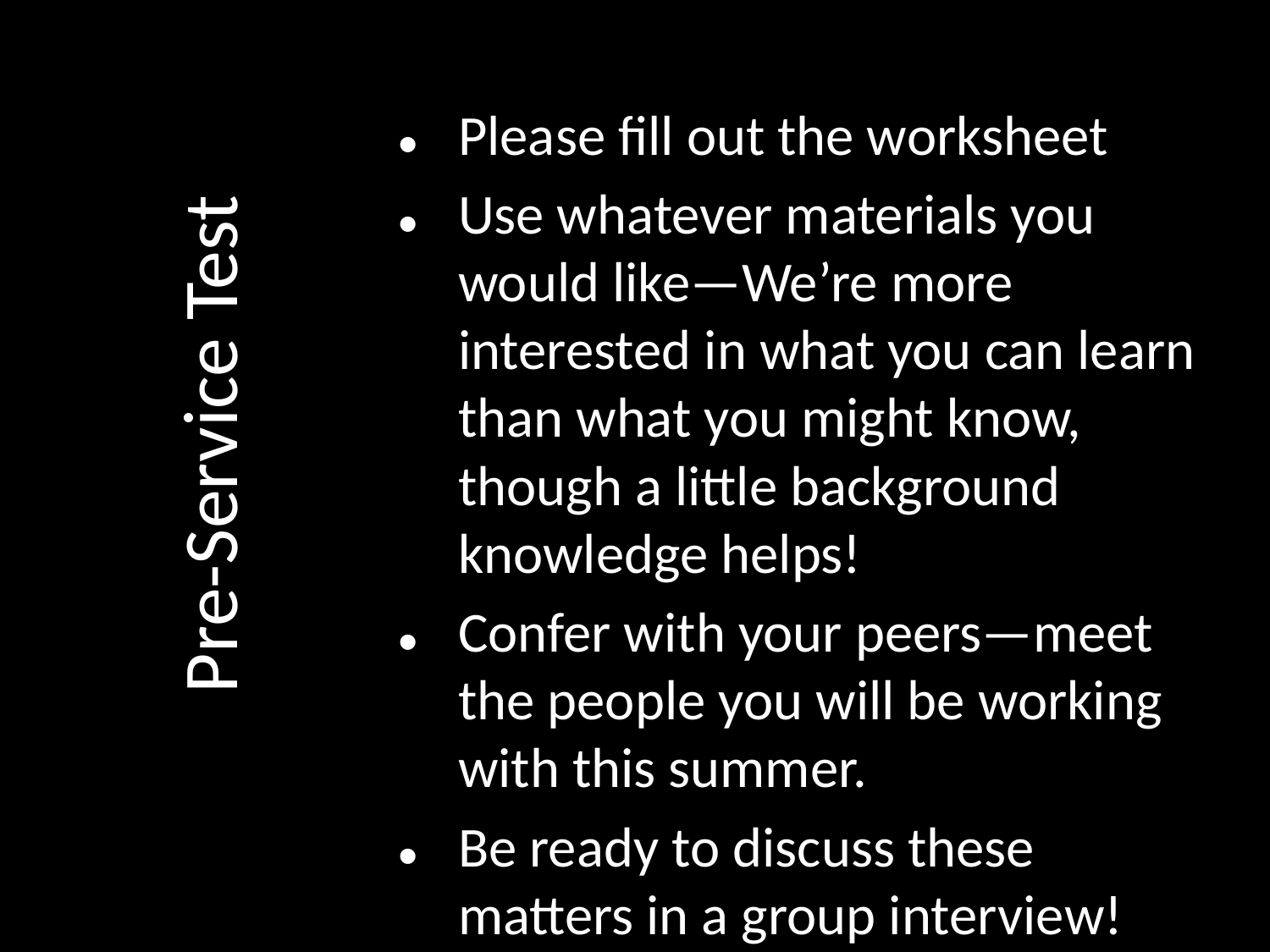

# Pre-Service Test
Please fill out the worksheet
Use whatever materials you would like—We’re more interested in what you can learn than what you might know, though a little background knowledge helps!
Confer with your peers—meet the people you will be working with this summer.
Be ready to discuss these matters in a group interview!